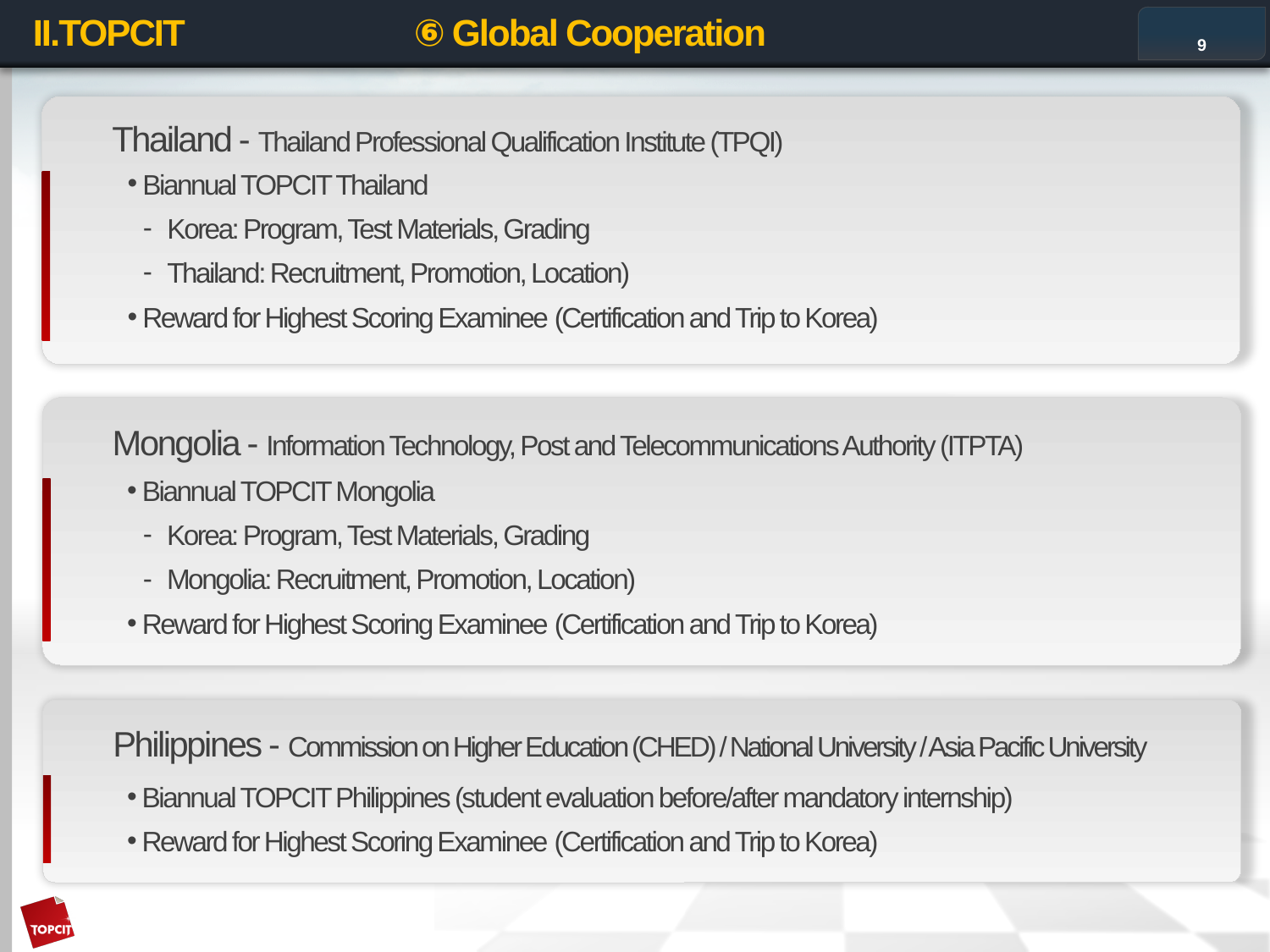

# II.TOPCIT		⑥ Global Cooperation
9

Thailand - Thailand Professional Qualification Institute (TPQI)
Biannual TOPCIT Thailand
Korea: Program, Test Materials, Grading
Thailand: Recruitment, Promotion, Location)
Reward for Highest Scoring Examinee (Certification and Trip to Korea)

Mongolia - Information Technology, Post and Telecommunications Authority (ITPTA)
Biannual TOPCIT Mongolia
Korea: Program, Test Materials, Grading
Mongolia: Recruitment, Promotion, Location)
Reward for Highest Scoring Examinee (Certification and Trip to Korea)

Philippines - Commission on Higher Education (CHED) / National University / Asia Pacific University
Biannual TOPCIT Philippines (student evaluation before/after mandatory internship)
Reward for Highest Scoring Examinee (Certification and Trip to Korea)